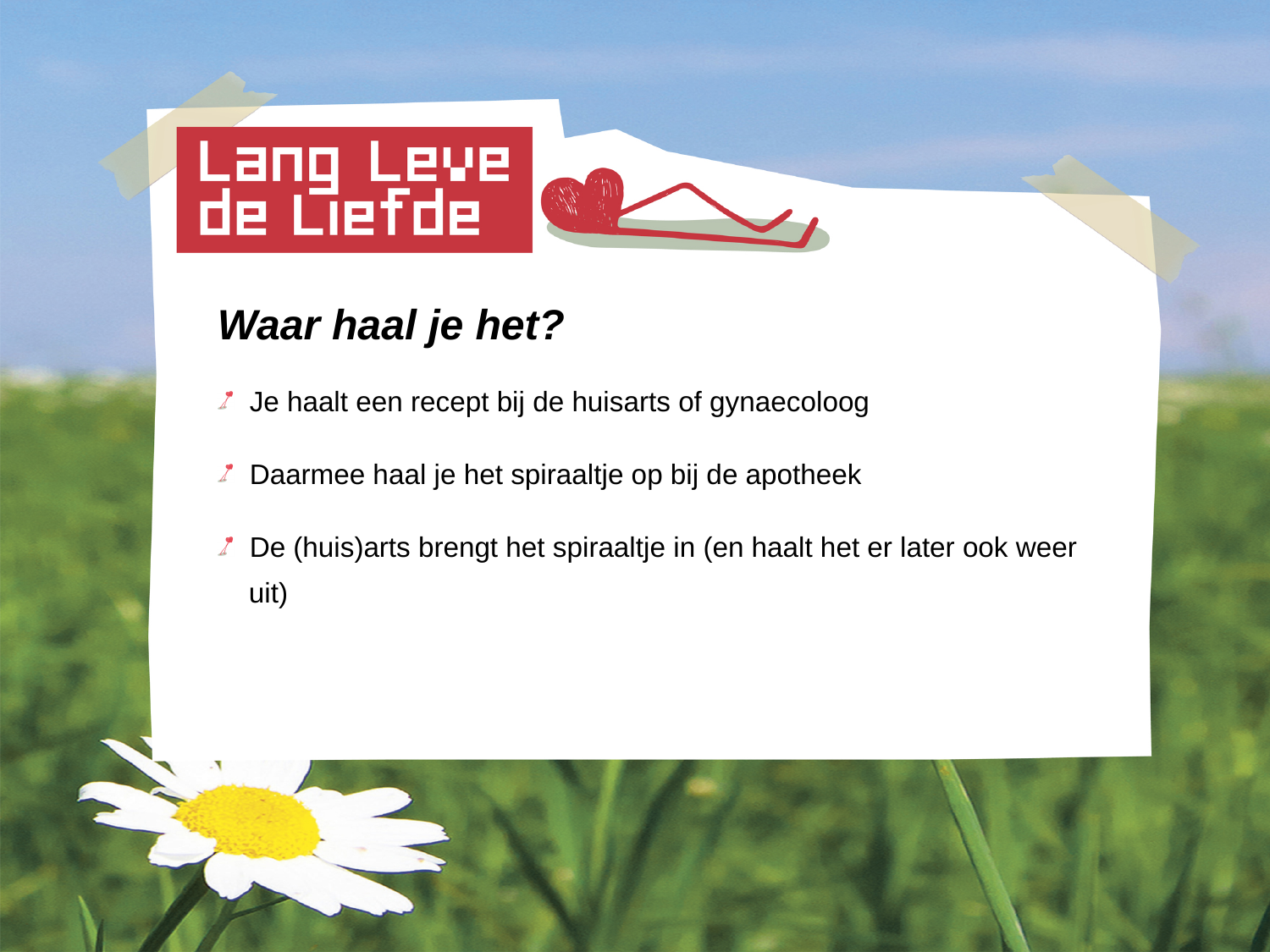

Waar haal je het?

  Je haalt een recept bij de huisarts of gynaecoloog
  Daarmee haal je het spiraaltje op bij de apotheek
  De (huis)arts brengt het spiraaltje in (en haalt het er later ook weer
    uit)